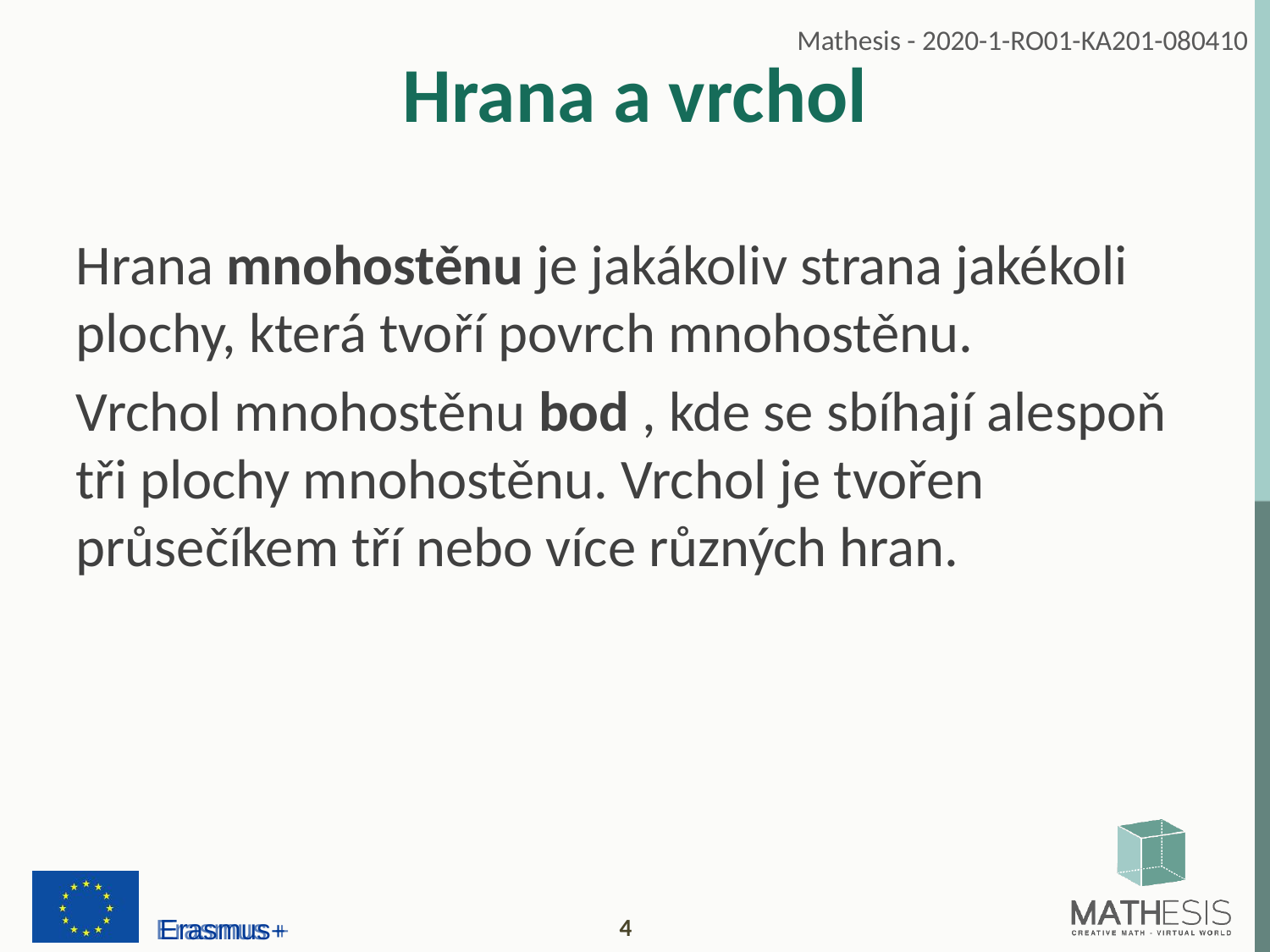

# Hrana a vrchol
Hrana mnohostěnu je jakákoliv strana jakékoli plochy, která tvoří povrch mnohostěnu.
Vrchol mnohostěnu bod , kde se sbíhají alespoň tři plochy mnohostěnu. Vrchol je tvořen průsečíkem tří nebo více různých hran.